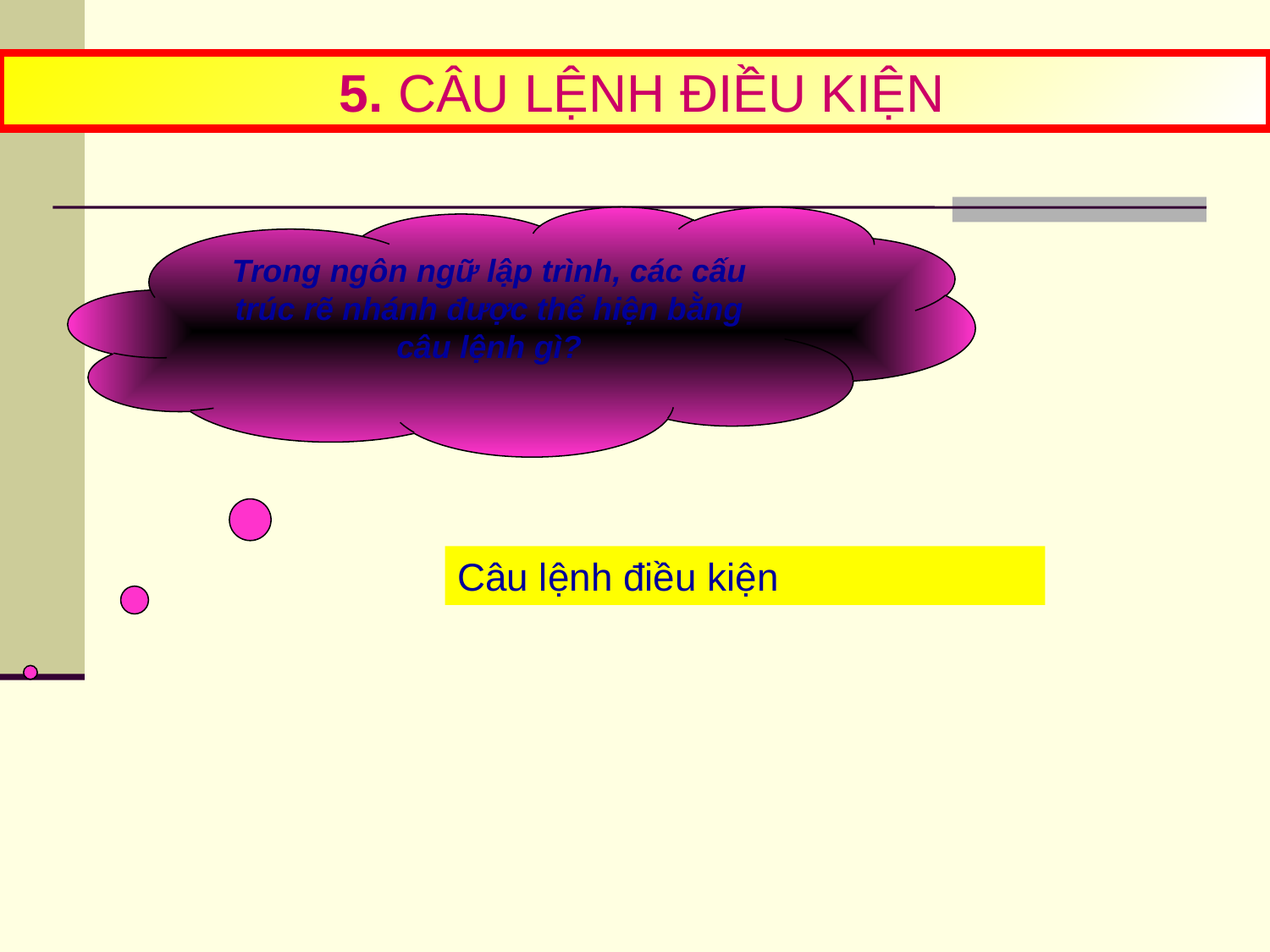

5. CÂU LỆNH ĐIỀU KIỆN
Trong ngôn ngữ lập trình, các cấu trúc rẽ nhánh được thể hiện bằng câu lệnh gì?
Câu lệnh điều kiện